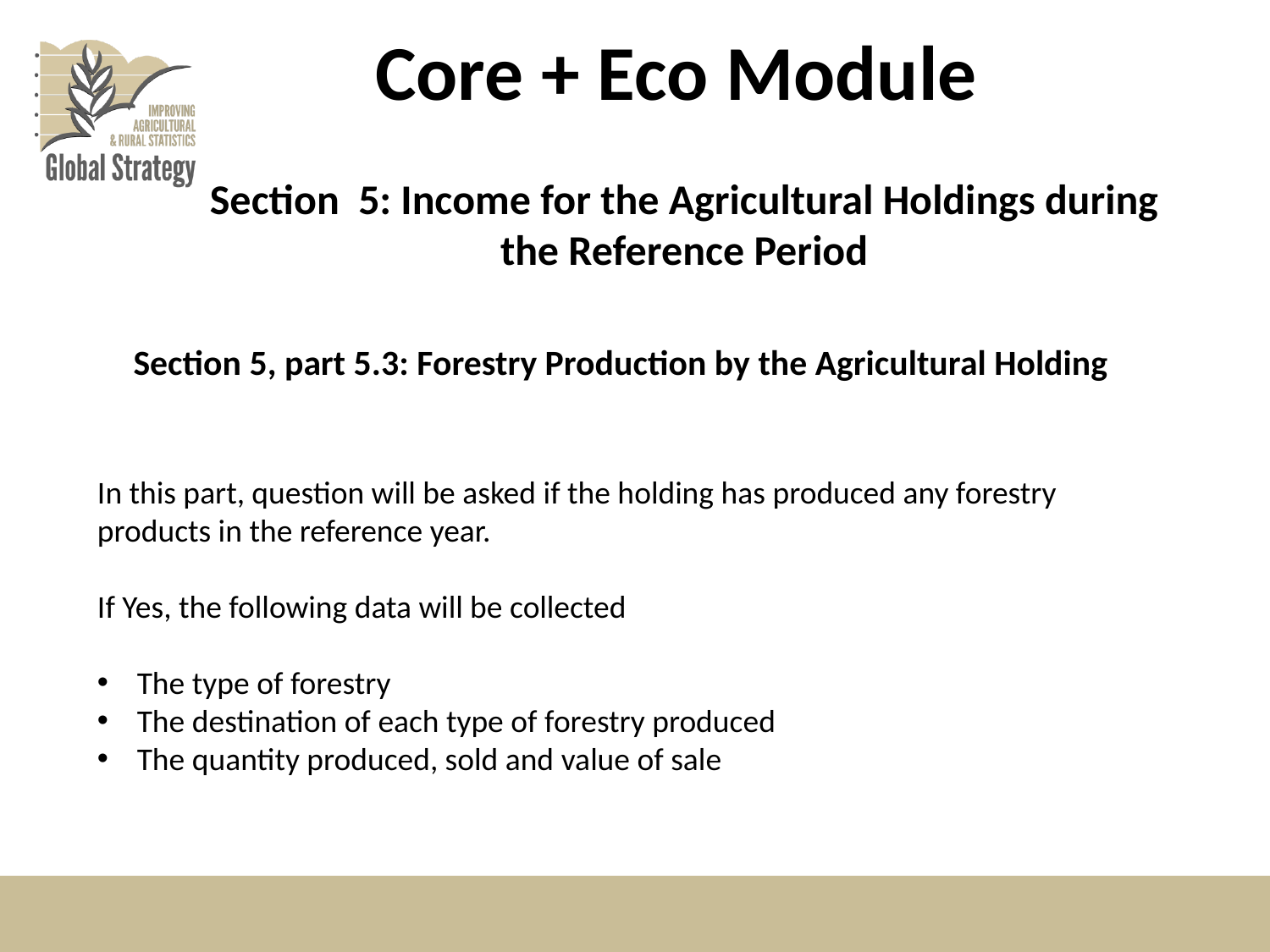

# Core + Eco Module
Section  5: Income for the Agricultural Holdings during the Reference Period

Section 5, part 5.3: Forestry Production by the Agricultural Holding

In this part, question will be asked if the holding has produced any forestry products in the reference year.

If Yes, the following data will be collected

The type of forestry
The destination of each type of forestry produced
The quantity produced, sold and value of sale